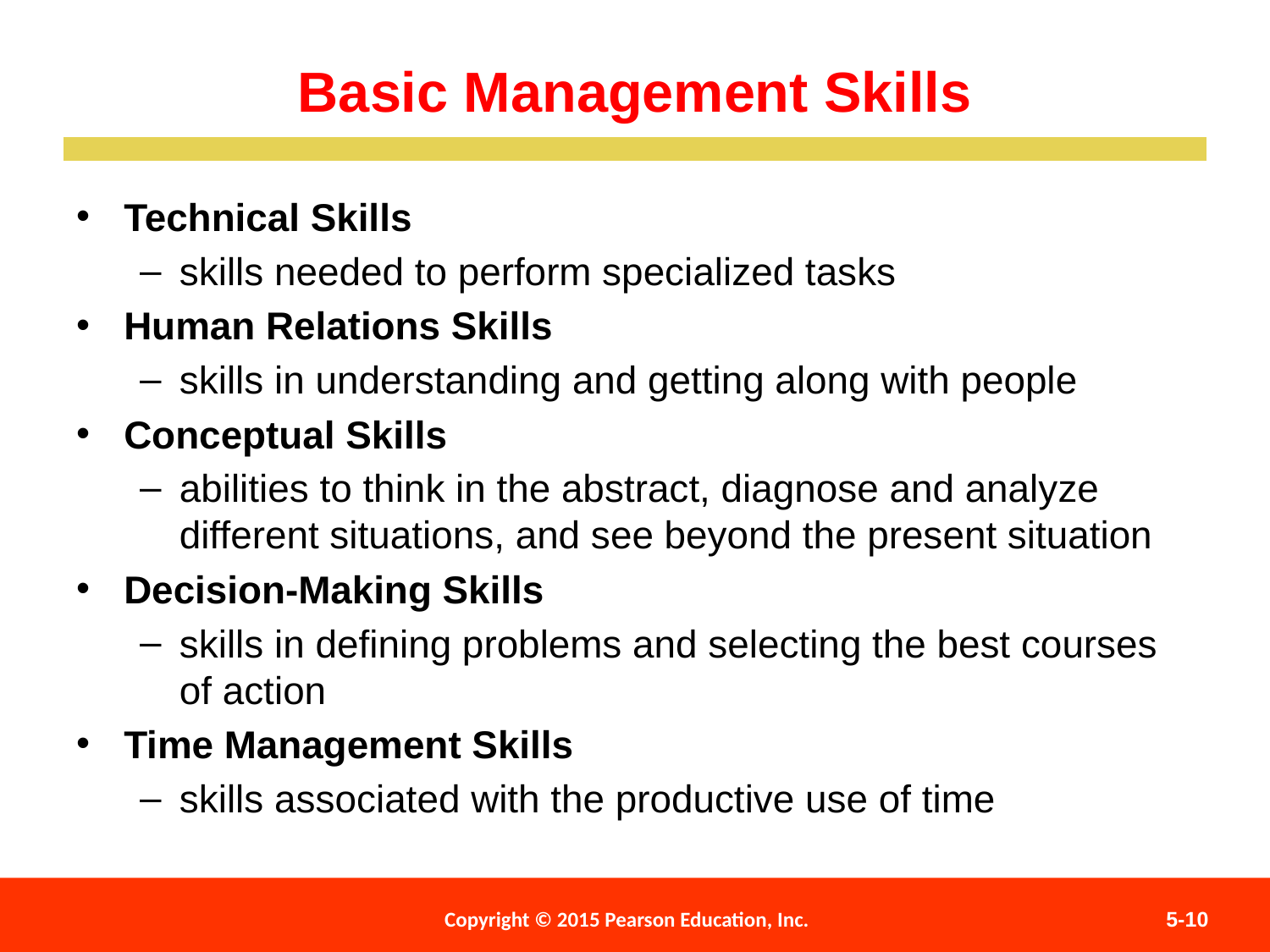

Basic Management Skills
Technical Skills
skills needed to perform specialized tasks
Human Relations Skills
skills in understanding and getting along with people
Conceptual Skills
abilities to think in the abstract, diagnose and analyze different situations, and see beyond the present situation
Decision-Making Skills
skills in defining problems and selecting the best courses of action
Time Management Skills
skills associated with the productive use of time